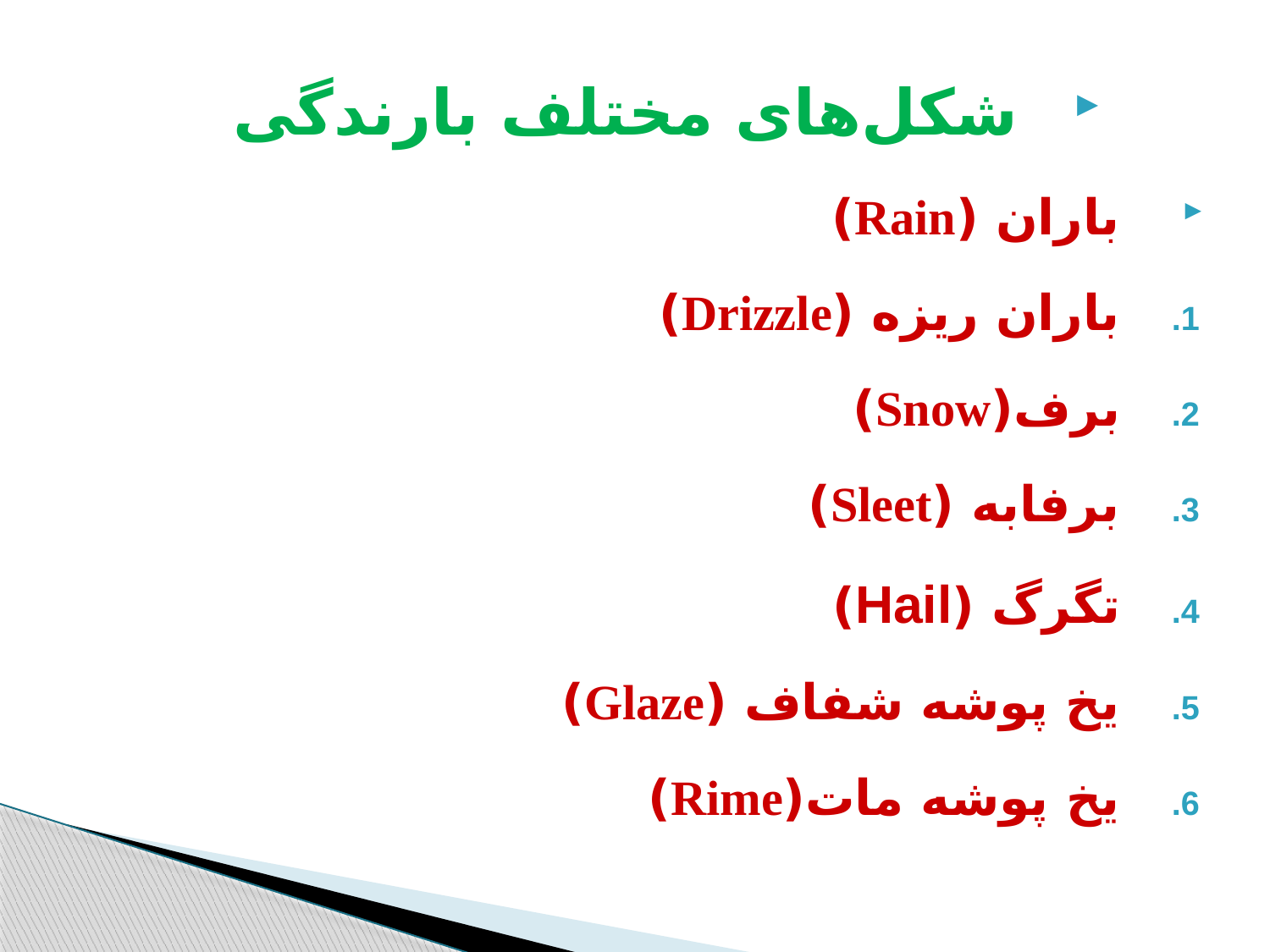

شكل‌های مختلف بارندگی
باران (Rain)
باران ریزه (Drizzle)
برف(Snow)
برفابه (Sleet)
تگرگ (Hail)
یخ پوشه شفاف (Glaze)
یخ پوشه مات(Rime)